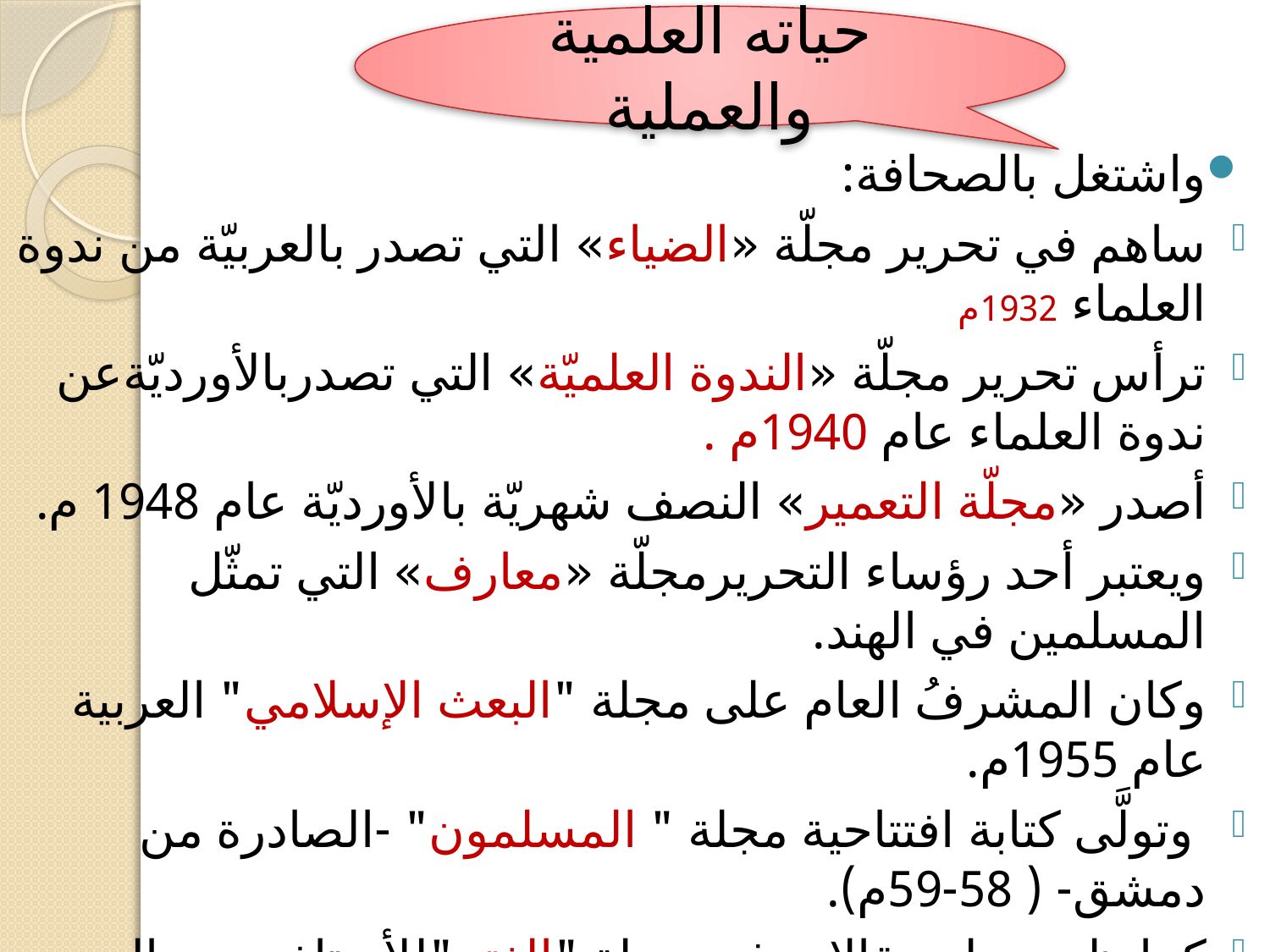

حياته العلمية والعملية
واشتغل بالصحافة:
ساهم في تحرير مجلّة «الضياء» التي تصدر بالعربيّة من ندوة العلماء 1932م
ترأس تحرير مجلّة «الندوة العلميّة» التي تصدربالأورديّةعن ندوة العلماء عام 1940م .
أصدر «مجلّة التعمير» النصف شهريّة بالأورديّة عام 1948 م.
ويعتبر أحد رؤساء التحريرمجلّة «معارف» التي تمثّل المسلمين في الهند.
وكان المشرفُ العام على مجلة "البعث الإسلامي" العربية عام 1955م.
 وتولَّى كتابة افتتاحية مجلة " المسلمون" -الصادرة من دمشق- ( 58-59م).
كما ظهرت له مقالات في مجلة "الفتح"للأستاذ محب الدين الخطيب.
ؤأشرف على إصدار جريدة "نداي ملت" الأردية الصادرة عام 1962م.
وجريدة "الرائد" العربية الصادرة منذ عام1959م، وجريدة "تعمير حيات" الأردية الصادرة منذ عام 1963م.